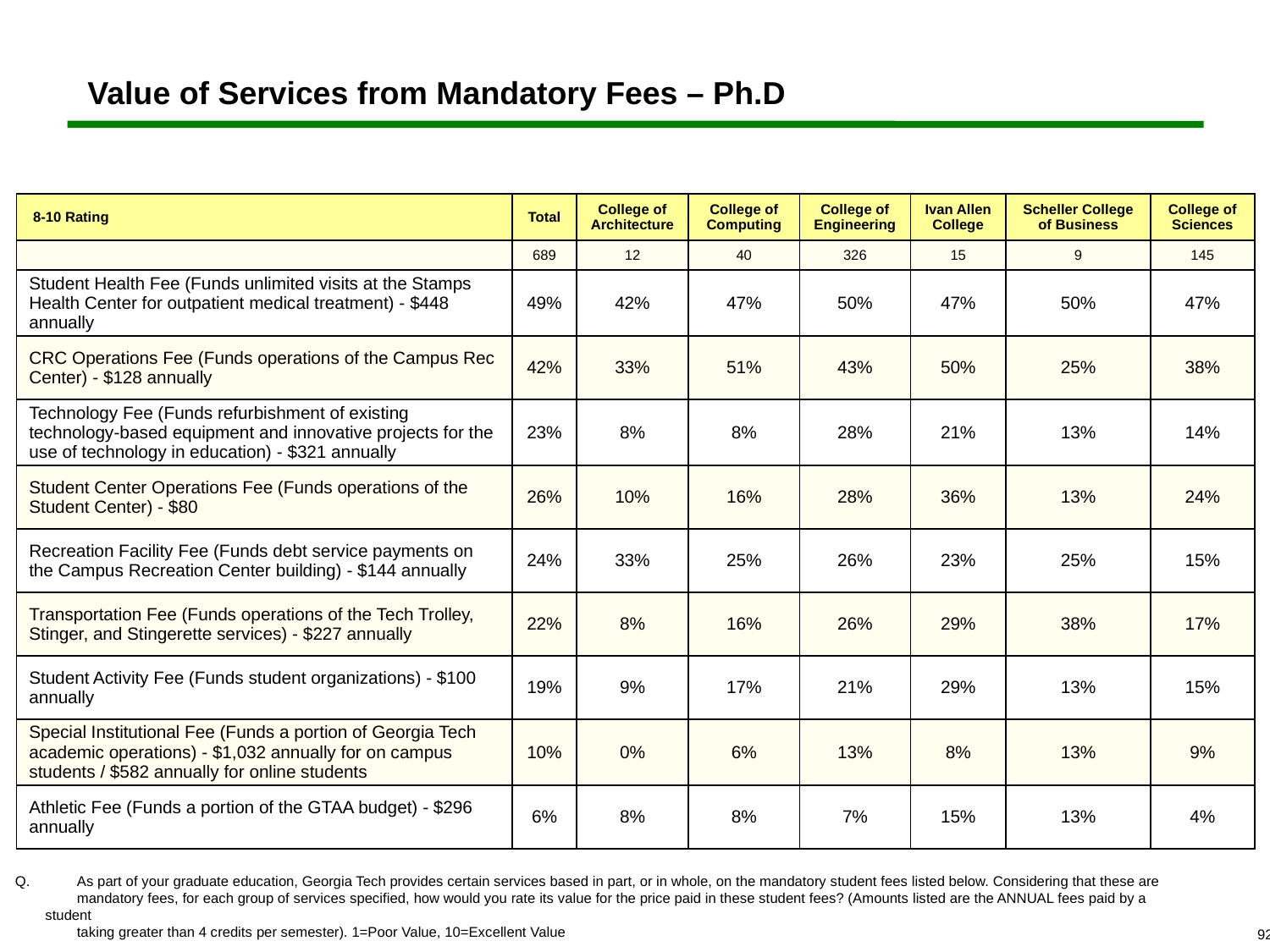

# Value of Services from Mandatory Fees – Ph.D
| 8-10 Rating | Total | College of Architecture | College of Computing | College of Engineering | Ivan Allen College | Scheller College of Business | College of Sciences |
| --- | --- | --- | --- | --- | --- | --- | --- |
|  | 689 | 12 | 40 | 326 | 15 | 9 | 145 |
| Student Health Fee (Funds unlimited visits at the Stamps Health Center for outpatient medical treatment) - $448 annually | 49% | 42% | 47% | 50% | 47% | 50% | 47% |
| CRC Operations Fee (Funds operations of the Campus Rec Center) - $128 annually | 42% | 33% | 51% | 43% | 50% | 25% | 38% |
| Technology Fee (Funds refurbishment of existing technology-based equipment and innovative projects for the use of technology in education) - $321 annually | 23% | 8% | 8% | 28% | 21% | 13% | 14% |
| Student Center Operations Fee (Funds operations of the Student Center) - $80 | 26% | 10% | 16% | 28% | 36% | 13% | 24% |
| Recreation Facility Fee (Funds debt service payments on the Campus Recreation Center building) - $144 annually | 24% | 33% | 25% | 26% | 23% | 25% | 15% |
| Transportation Fee (Funds operations of the Tech Trolley, Stinger, and Stingerette services) - $227 annually | 22% | 8% | 16% | 26% | 29% | 38% | 17% |
| Student Activity Fee (Funds student organizations) - $100 annually | 19% | 9% | 17% | 21% | 29% | 13% | 15% |
| Special Institutional Fee (Funds a portion of Georgia Tech academic operations) - $1,032 annually for on campus students / $582 annually for online students | 10% | 0% | 6% | 13% | 8% | 13% | 9% |
| Athletic Fee (Funds a portion of the GTAA budget) - $296 annually | 6% | 8% | 8% | 7% | 15% | 13% | 4% |
 	As part of your graduate education, Georgia Tech provides certain services based in part, or in whole, on the mandatory student fees listed below. Considering that these are
	mandatory fees, for each group of services specified, how would you rate its value for the price paid in these student fees? (Amounts listed are the ANNUAL fees paid by a student
	taking greater than 4 credits per semester). 1=Poor Value, 10=Excellent Value